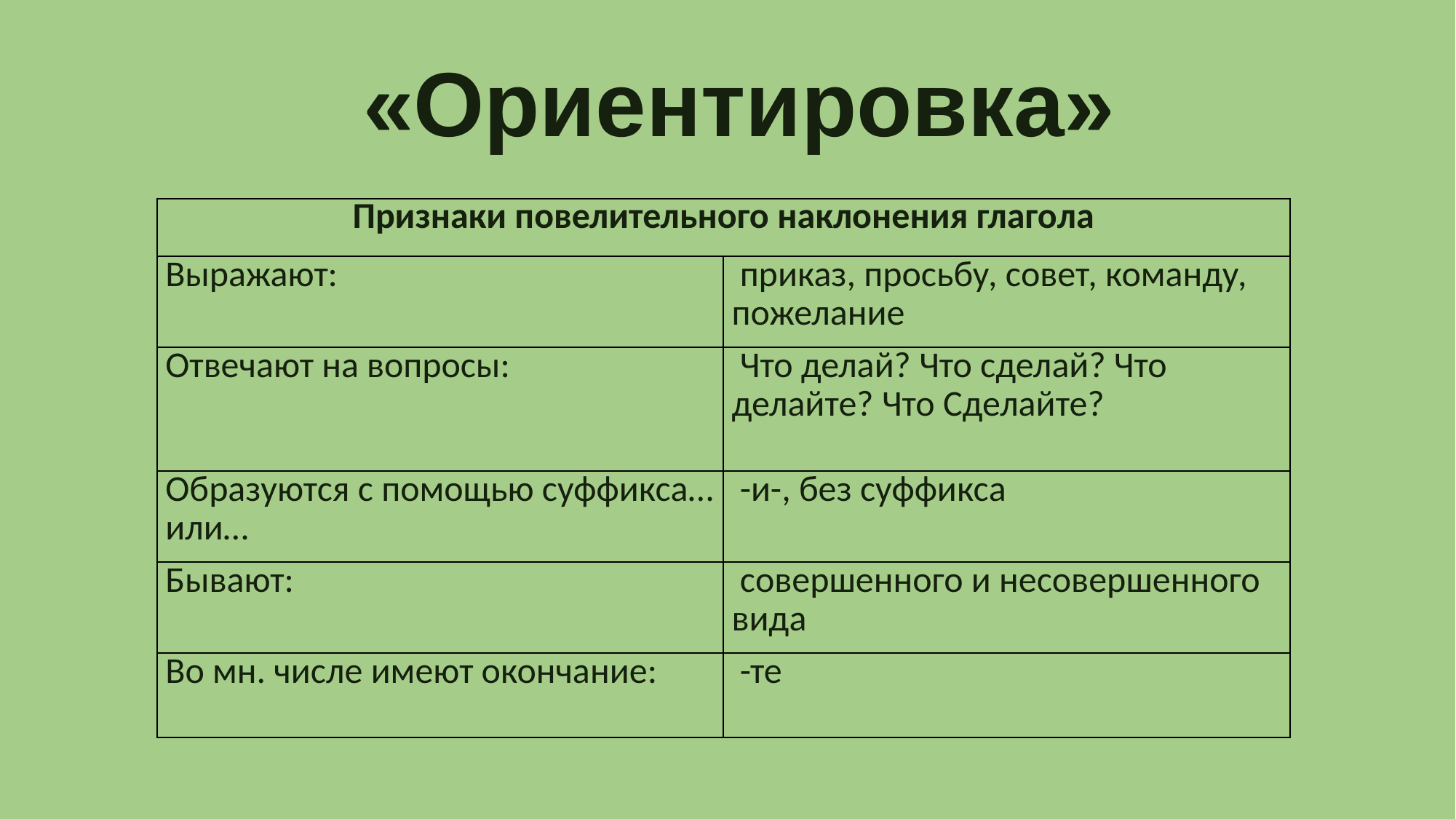

# «Ориентировка»
| Признаки повелительного наклонения глагола |  |
| --- | --- |
| Выражают: | приказ, просьбу, совет, команду, пожелание |
| Отвечают на вопросы: | Что делай? Что сделай? Что делайте? Что Сделайте? |
| Образуются с помощью суффикса… или… | -и-, без суффикса |
| Бывают: | совершенного и несовершенного вида |
| Во мн. числе имеют окончание: | -те |